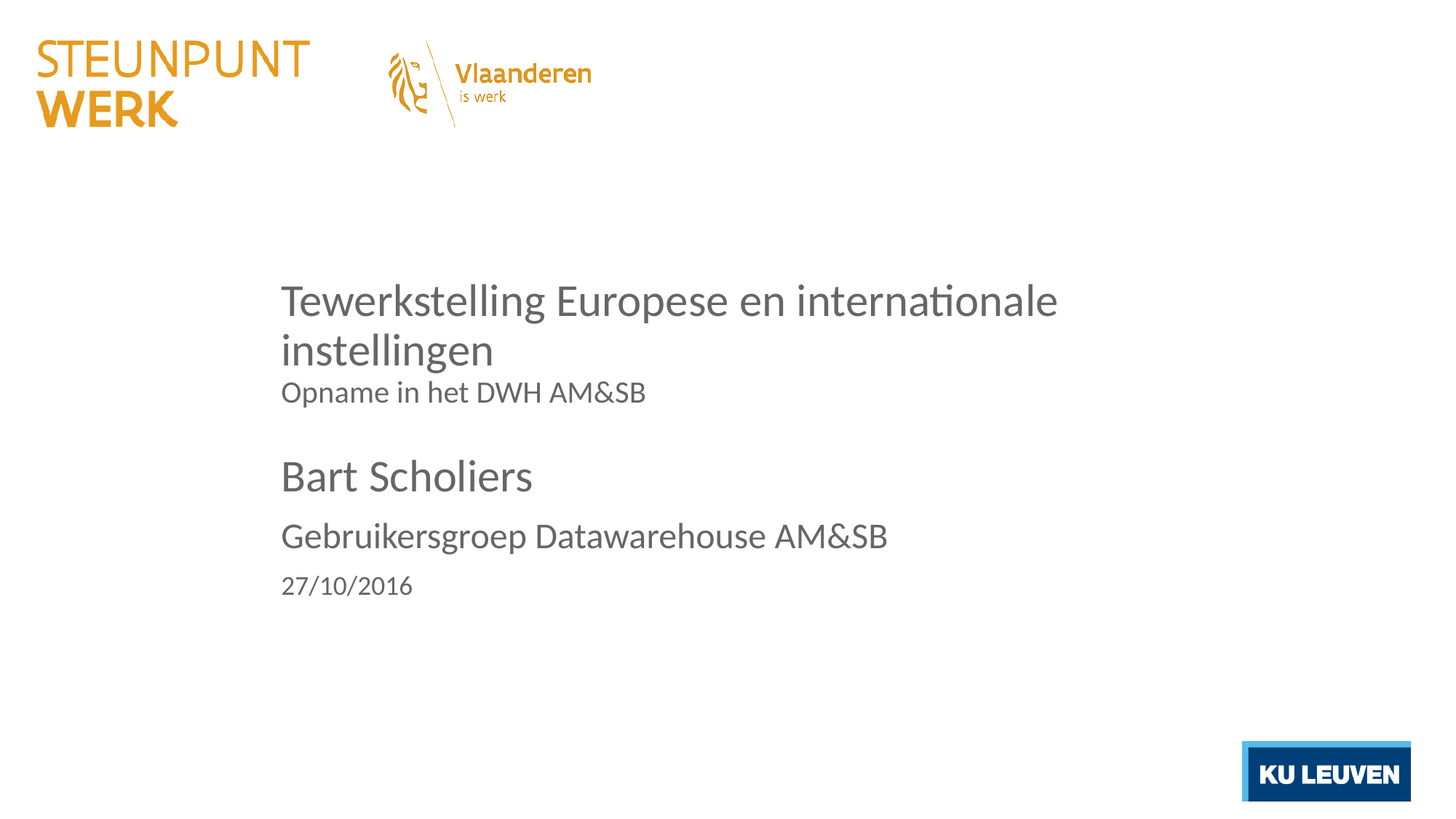

# Tewerkstelling Europese en internationale instellingen Opname in het DWH AM&SB
Bart Scholiers
Gebruikersgroep Datawarehouse AM&SB
27/10/2016